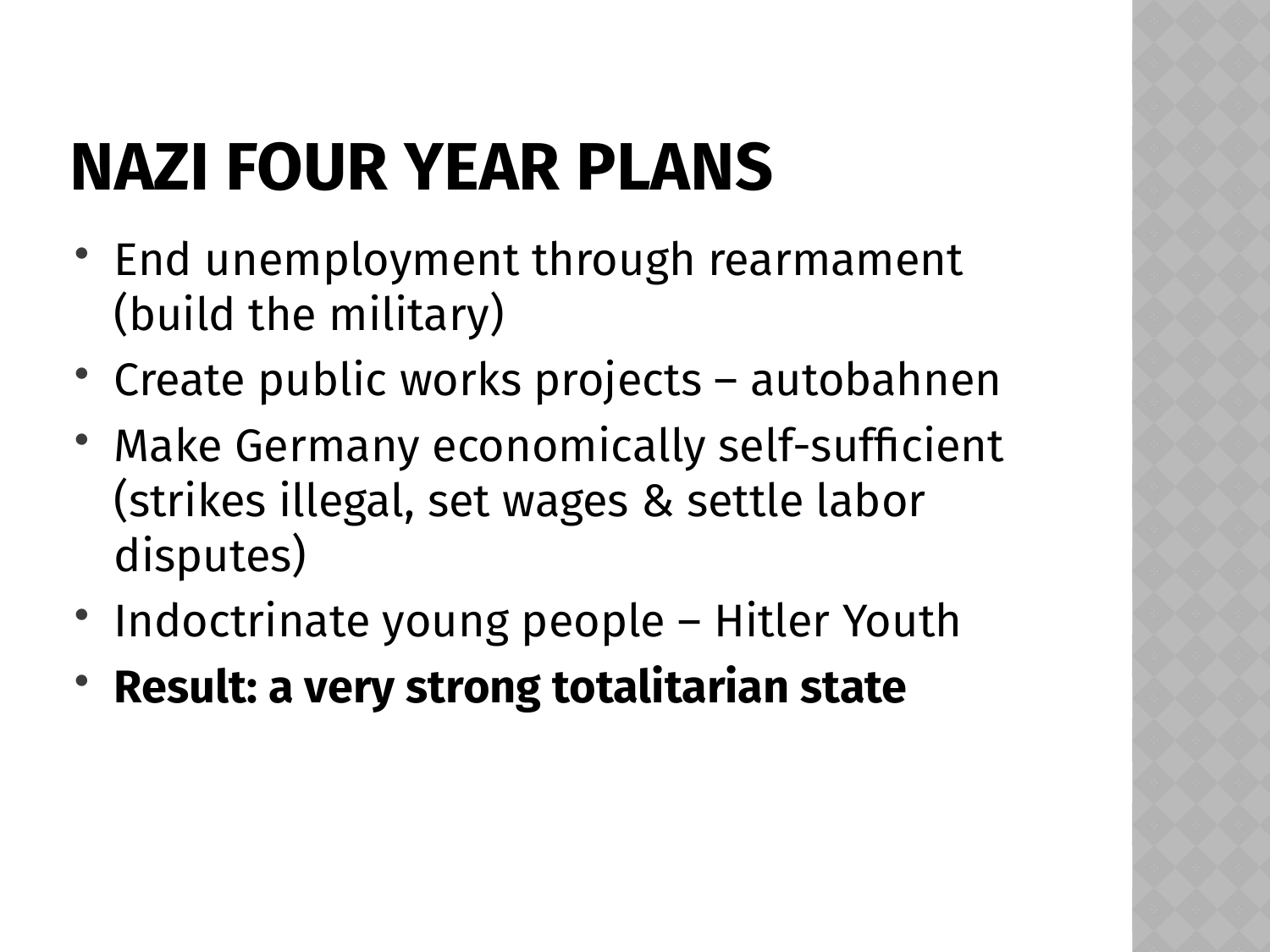

# Nazi Four year plans
End unemployment through rearmament (build the military)
Create public works projects – autobahnen
Make Germany economically self-sufficient (strikes illegal, set wages & settle labor disputes)
Indoctrinate young people – Hitler Youth
Result: a very strong totalitarian state